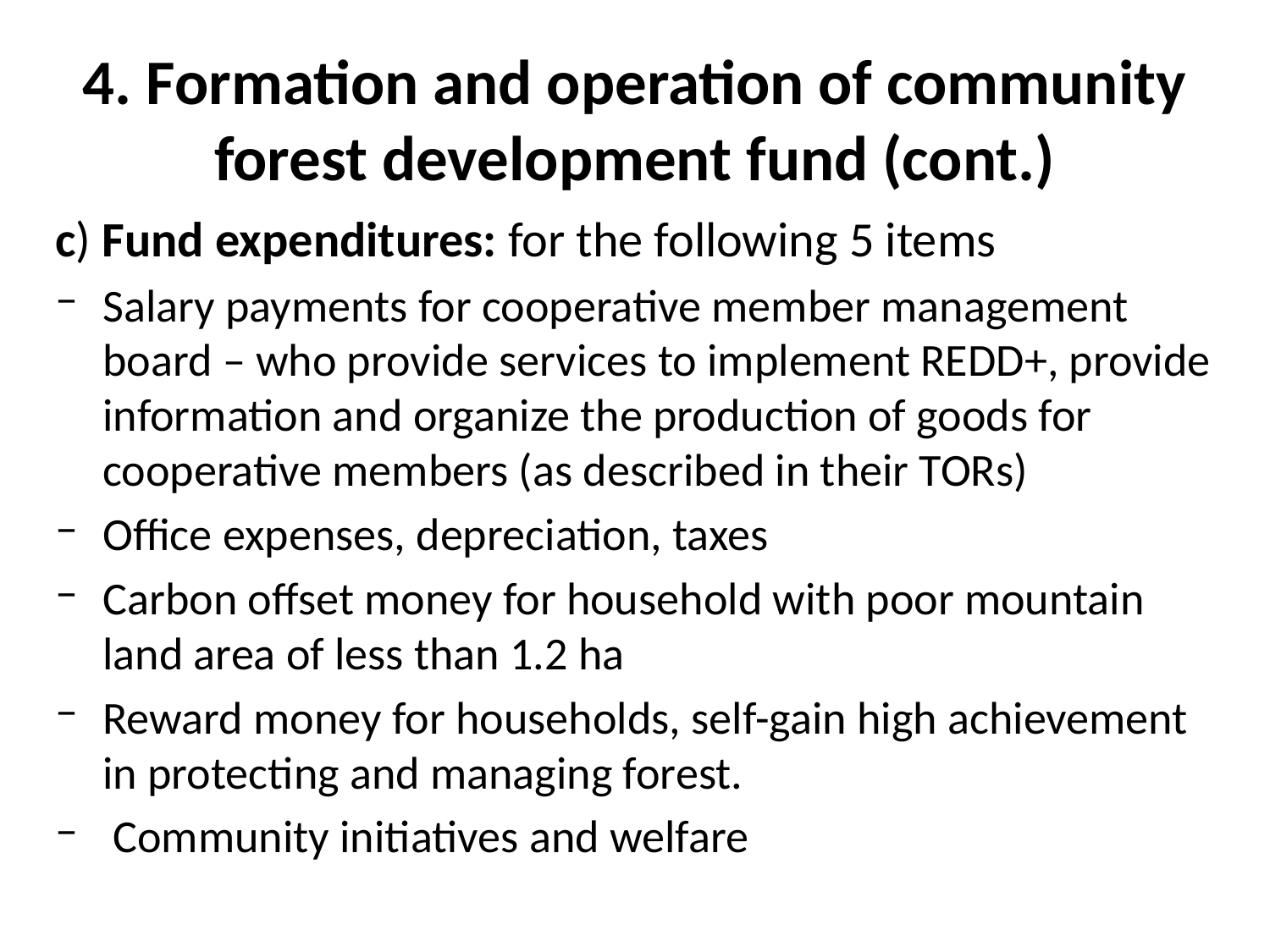

# 4. Formation and operation of community forest development fund (cont.)
c) Fund expenditures: for the following 5 items
Salary payments for cooperative member management board – who provide services to implement REDD+, provide information and organize the production of goods for cooperative members (as described in their TORs)
Office expenses, depreciation, taxes
Carbon offset money for household with poor mountain land area of less than 1.2 ha
Reward money for households, self-gain high achievement in protecting and managing forest.
 Community initiatives and welfare